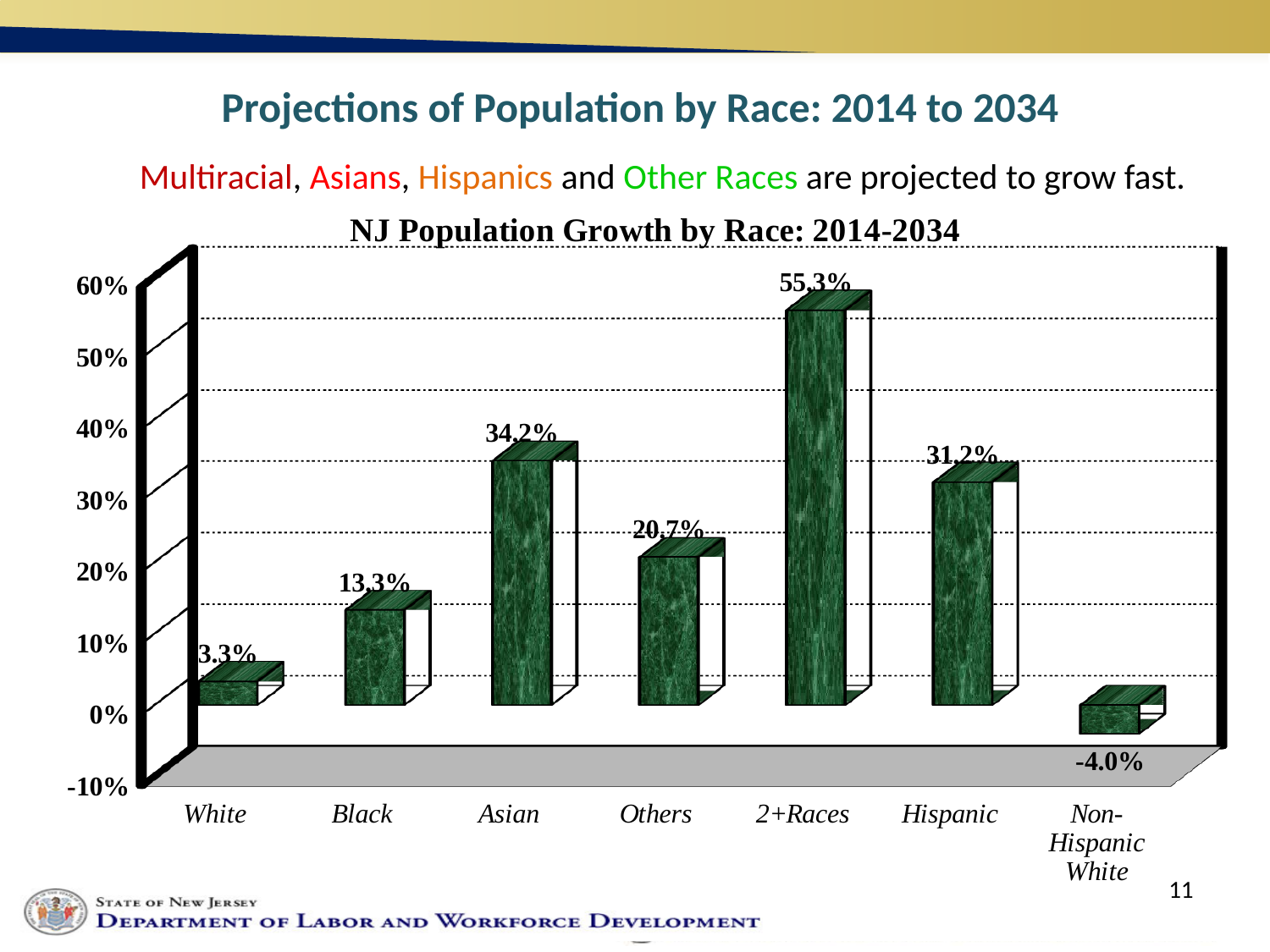

Projections of Population by Race: 2014 to 2034
Multiracial, Asians, Hispanics and Other Races are projected to grow fast.

[unsupported chart]

11